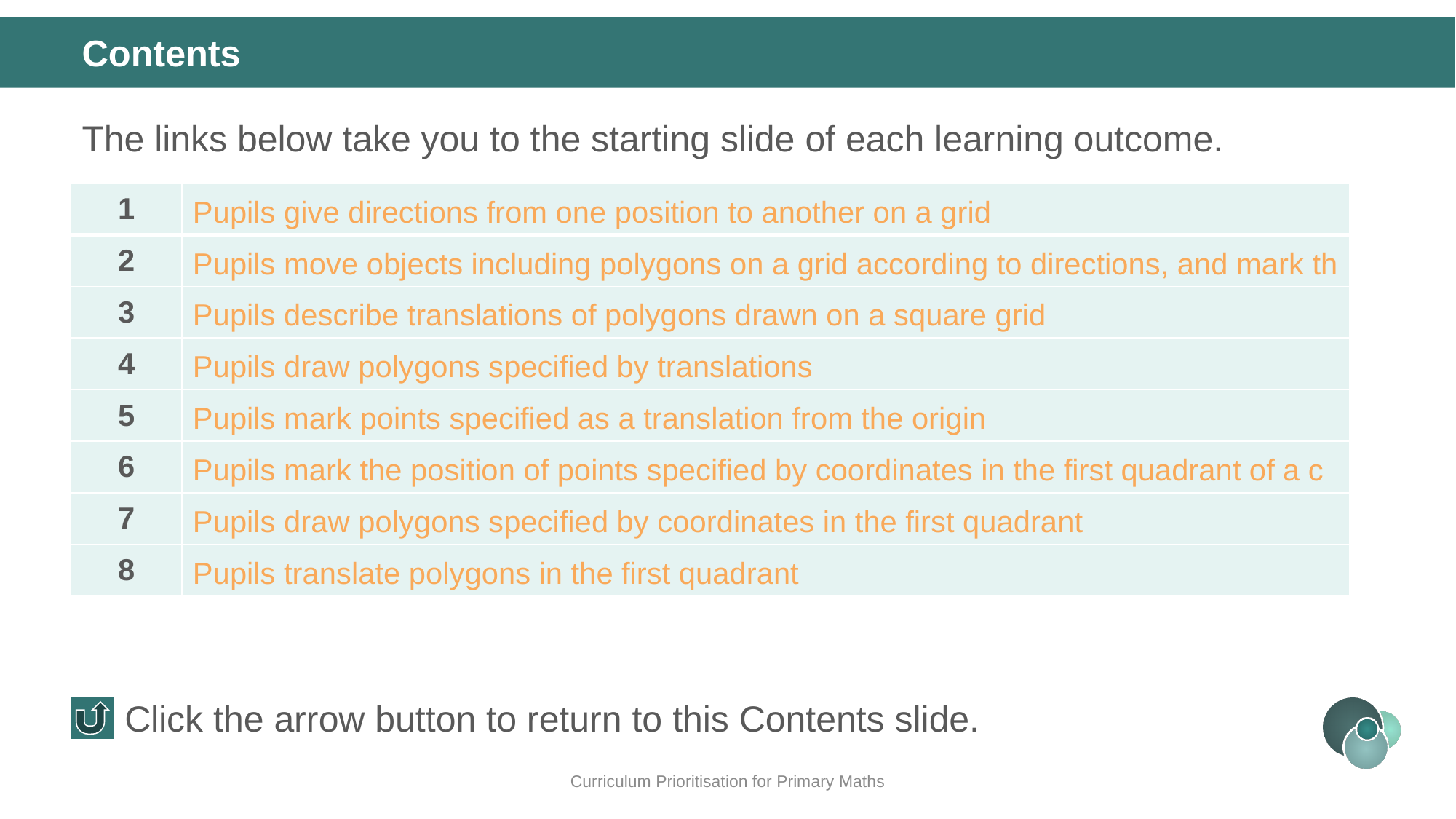

Contents
The links below take you to the starting slide of each learning outcome.
| 1 | Pupils give directions from one position to another on a grid |
| --- | --- |
| 2 | Pupils move objects including polygons on a grid according to directions, and mark the new position |
| 3 | Pupils describe translations of polygons drawn on a square grid |
| 4 | Pupils draw polygons specified by translations |
| 5 | Pupils mark points specified as a translation from the origin |
| 6 | Pupils mark the position of points specified by coordinates in the first quadrant of a coordinate grid, and write coordinates for already marked points |
| 7 | Pupils draw polygons specified by coordinates in the first quadrant |
| 8 | Pupils translate polygons in the first quadrant |
Click the arrow button to return to this Contents slide.

Curriculum Prioritisation for Primary Maths